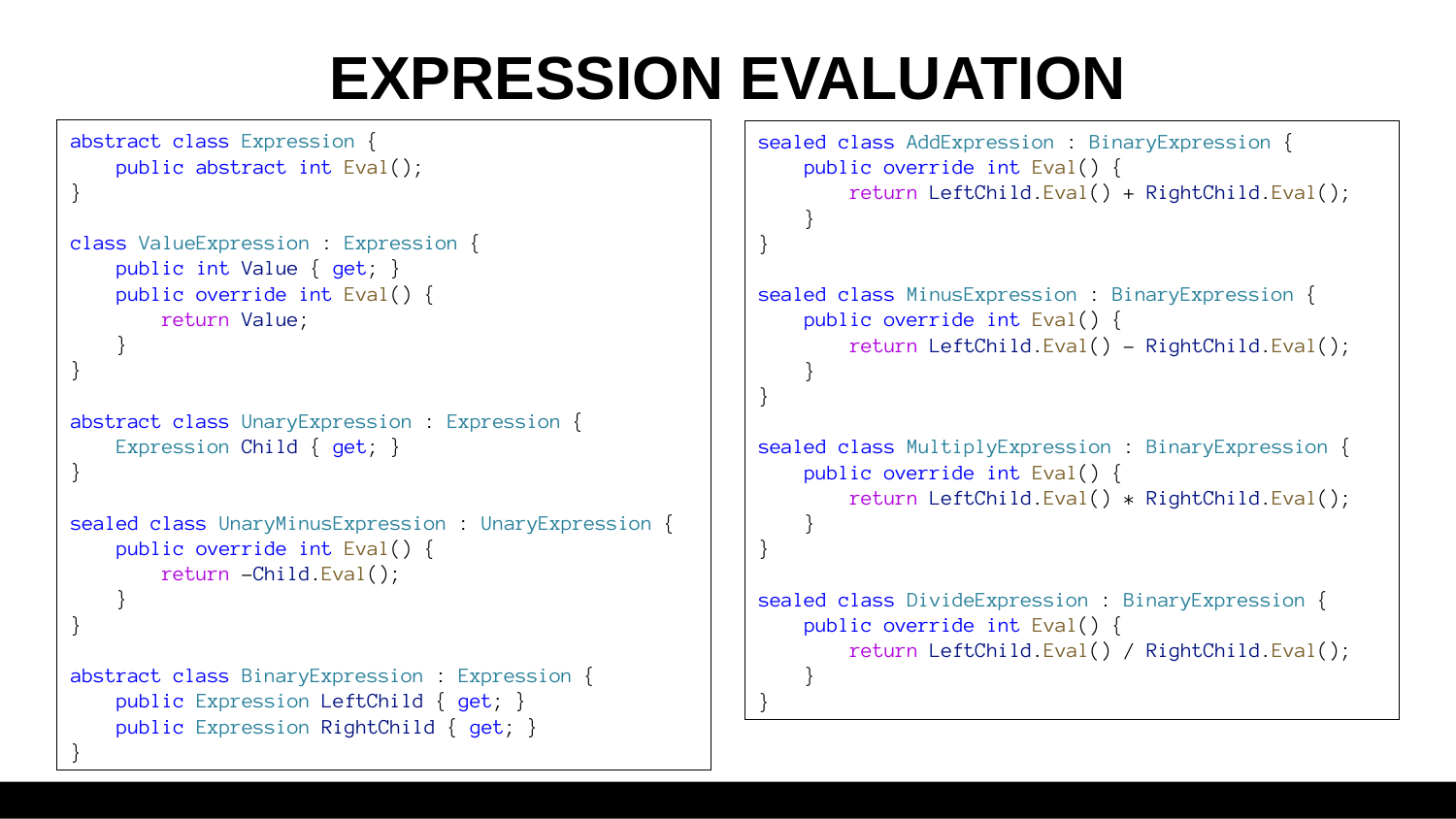

# EXPRESSION EVALUATION
abstract class Expression {
    public abstract int Eval();
}
class ValueExpression : Expression {
    public int Value { get; }
    public override int Eval() {
        return Value;
    }
}
abstract class UnaryExpression : Expression {
    Expression Child { get; }
}
sealed class UnaryMinusExpression : UnaryExpression {
    public override int Eval() {
        return -Child.Eval();
    }
}
abstract class BinaryExpression : Expression {
    public Expression LeftChild { get; }
    public Expression RightChild { get; }
}
sealed class AddExpression : BinaryExpression {
    public override int Eval() {
        return LeftChild.Eval() + RightChild.Eval();
    }
}
sealed class MinusExpression : BinaryExpression {
    public override int Eval() {
        return LeftChild.Eval() - RightChild.Eval();
    }
}
sealed class MultiplyExpression : BinaryExpression {
    public override int Eval() {
        return LeftChild.Eval() * RightChild.Eval();
    }
}
sealed class DivideExpression : BinaryExpression {
    public override int Eval() {
        return LeftChild.Eval() / RightChild.Eval();
    }
}